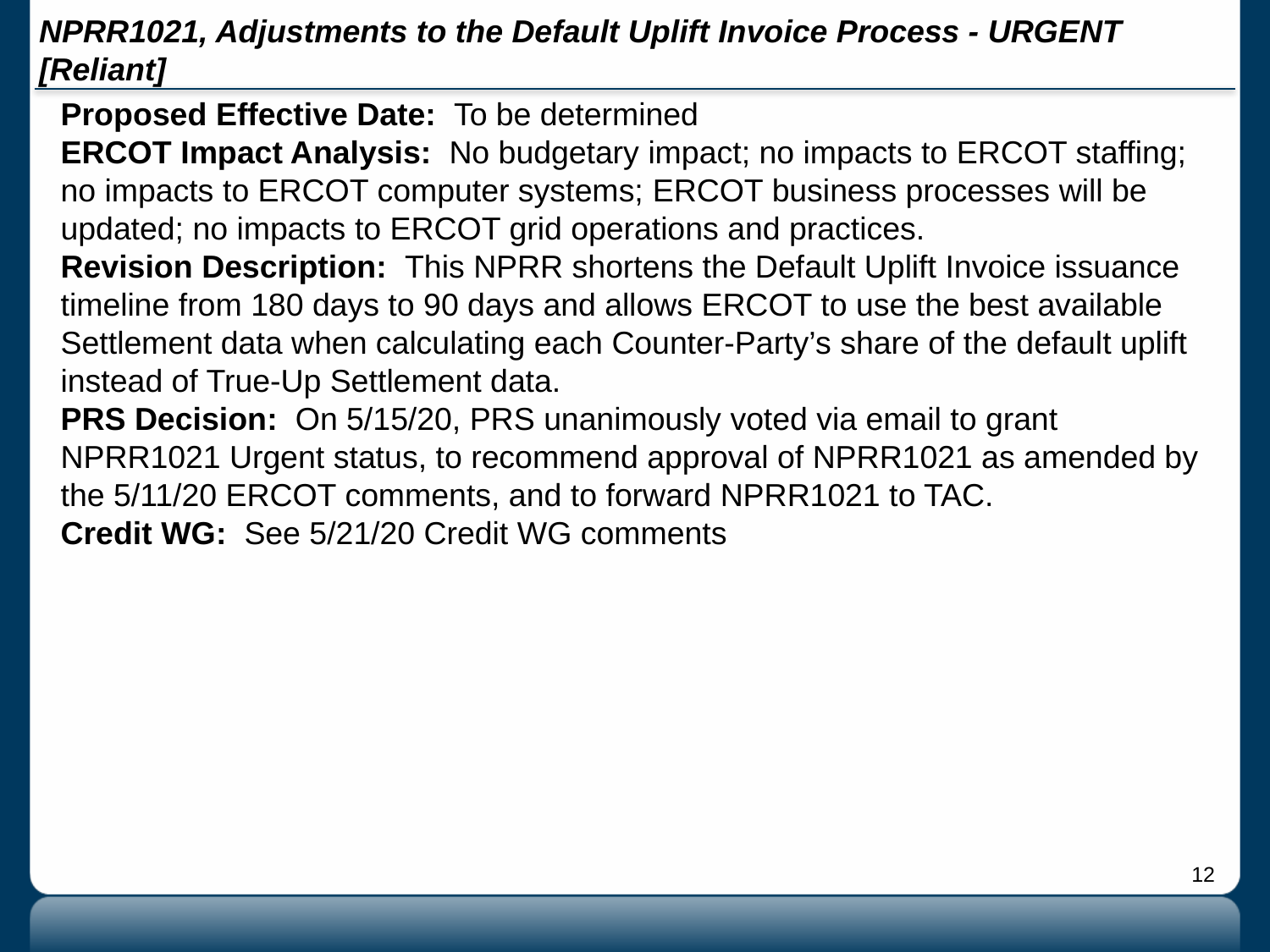

# NPRR1021, Adjustments to the Default Uplift Invoice Process - URGENT [Reliant]
Proposed Effective Date:  To be determined
ERCOT Impact Analysis:  No budgetary impact; no impacts to ERCOT staffing; no impacts to ERCOT computer systems; ERCOT business processes will be updated; no impacts to ERCOT grid operations and practices.
Revision Description:  This NPRR shortens the Default Uplift Invoice issuance timeline from 180 days to 90 days and allows ERCOT to use the best available Settlement data when calculating each Counter-Party’s share of the default uplift instead of True-Up Settlement data.
PRS Decision:  On 5/15/20, PRS unanimously voted via email to grant NPRR1021 Urgent status, to recommend approval of NPRR1021 as amended by the 5/11/20 ERCOT comments, and to forward NPRR1021 to TAC.
Credit WG:  See 5/21/20 Credit WG comments